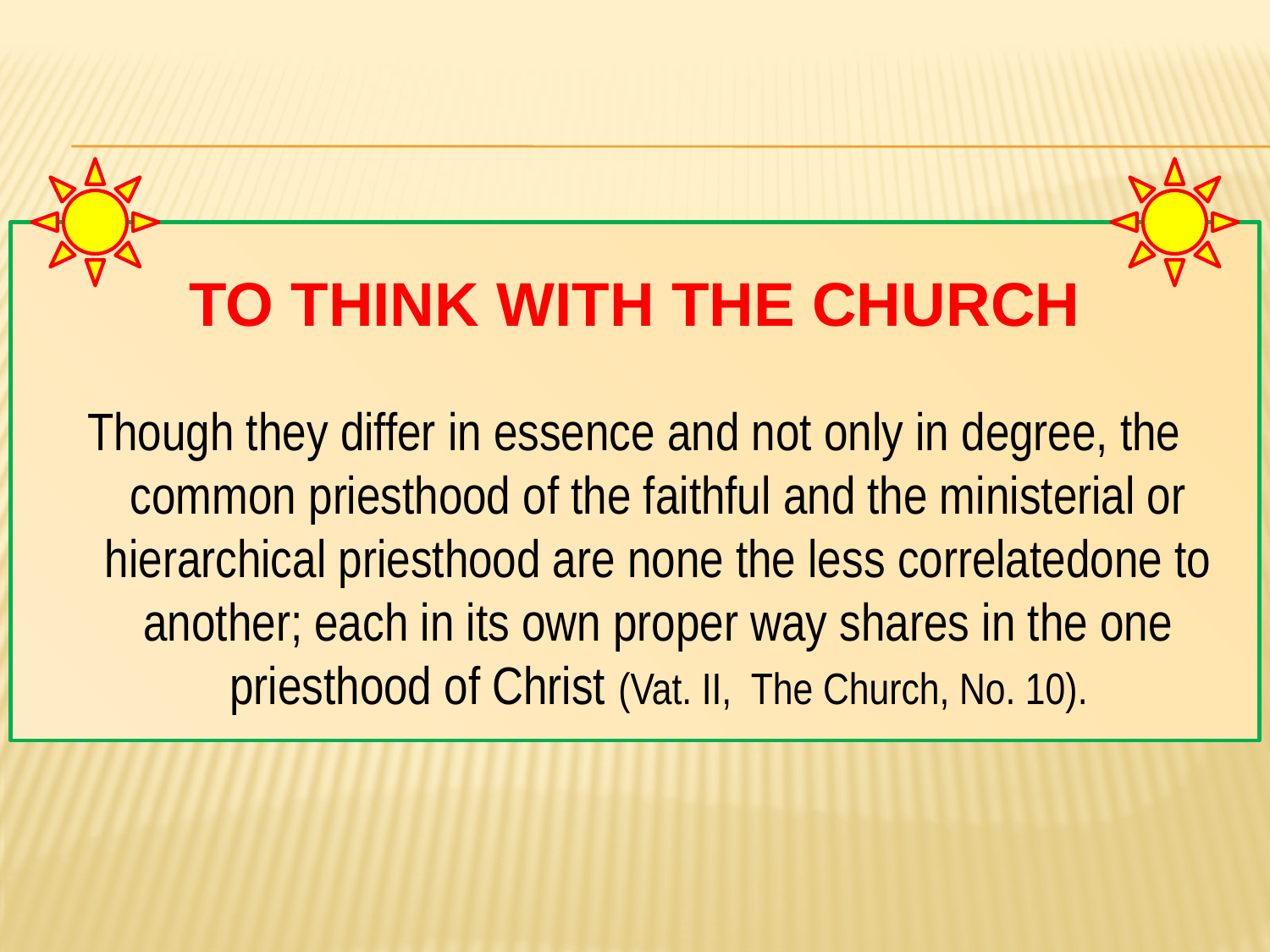

# To Think with the Church
Though they differ in essence and not only in degree, the common priesthood of the faithful and the ministerial or hierarchical priesthood are none the less correlatedone to another; each in its own proper way shares in the one priesthood of Christ (Vat. II,  The Church, No. 10).